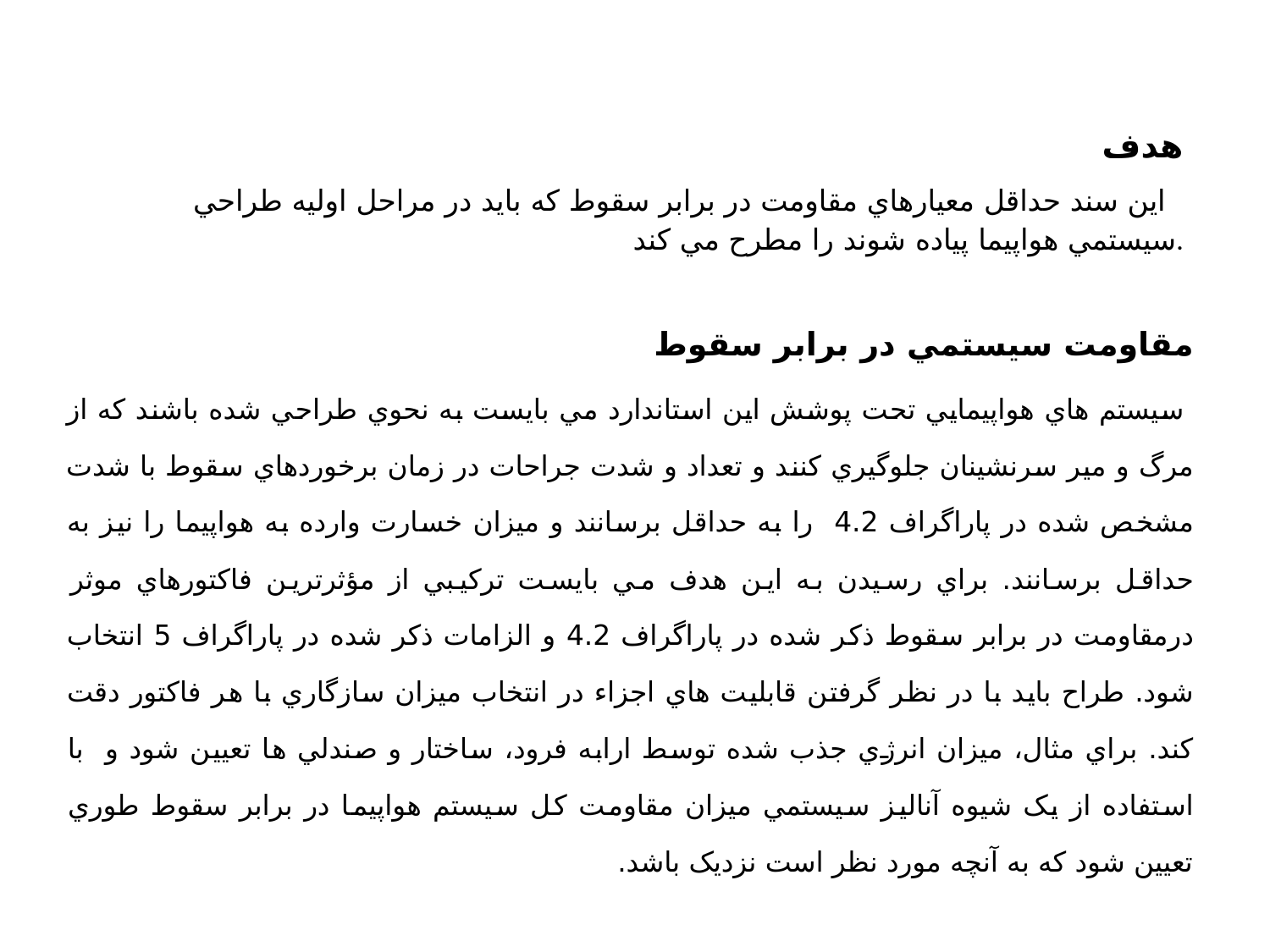

# هدف اين سند حداقل معيارهاي مقاومت در برابر سقوط که بايد در مراحل اوليه طراحي سيستمي هواپيما پياده شوند را مطرح مي کند.
مقاومت سيستمي در برابر سقوط
 سيستم هاي هواپيمايي تحت پوشش اين استاندارد مي بايست به نحوي طراحي شده باشند که از مرگ و مير سرنشينان جلوگيري کنند و تعداد و شدت جراحات در زمان برخوردهاي سقوط با شدت مشخص شده در پاراگراف 4.2  را به حداقل برسانند و ميزان خسارت وارده به هواپيما را نيز به حداقل برسانند. براي رسيدن به اين هدف مي بايست ترکيبي از مؤثرترين فاکتورهاي موثر درمقاومت در برابر سقوط ذکر شده در پاراگراف 4.2 و الزامات ذکر شده در پاراگراف 5 انتخاب شود. طراح بايد با در نظر گرفتن قابليت هاي اجزاء در انتخاب ميزان سازگاري با هر فاکتور دقت کند. براي مثال، ميزان انرژي جذب شده توسط ارابه فرود، ساختار و صندلي ها تعيين شود و  با استفاده از يک شيوه آناليز سيستمي ميزان مقاومت کل سيستم هواپيما در برابر سقوط طوري تعيين شود که به آنچه مورد نظر است نزديک باشد.